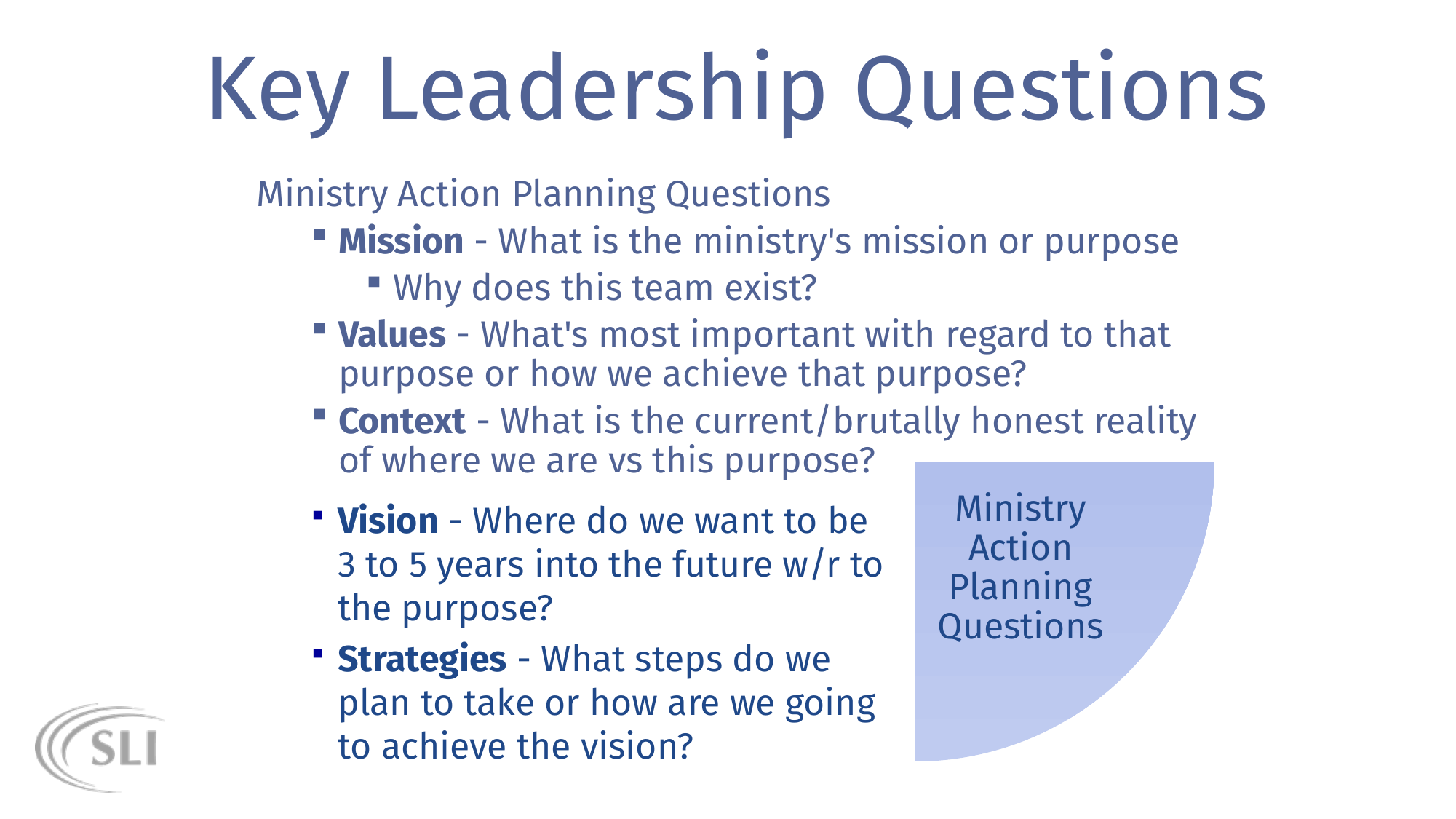

# Key Leadership Questions
Ministry Action Planning Questions
Mission - What is the ministry's mission or purpose
Why does this team exist?
Values - What's most important with regard to that purpose or how we achieve that purpose?
Context - What is the current/brutally honest reality of where we are vs this purpose?

Ministry Action Planning Questions
Vision - Where do we want to be 3 to 5 years into the future w/r to the purpose?
Strategies - What steps do we plan to take or how are we going to achieve the vision?